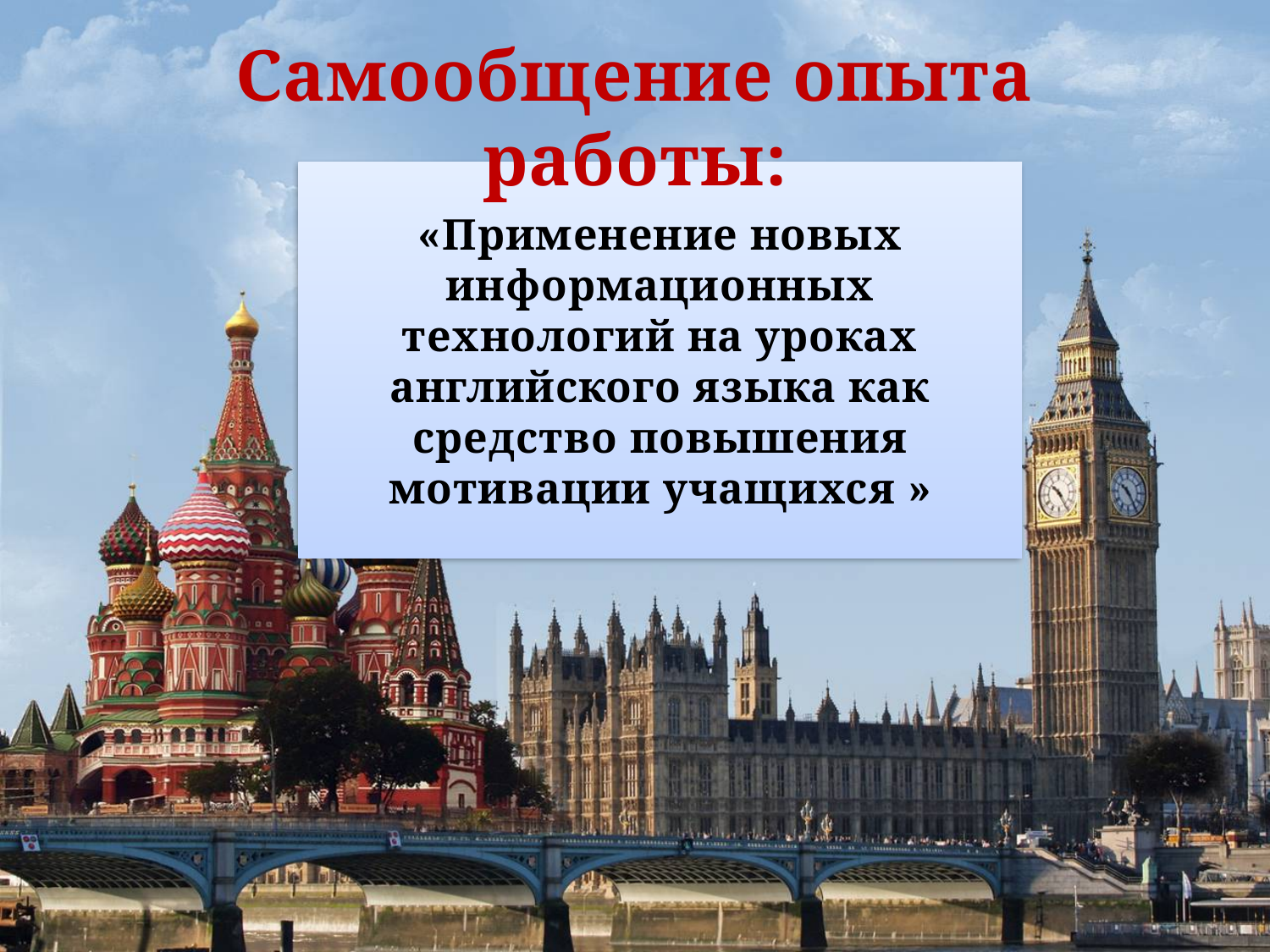

# Самообщение опыта работы:
«Применение новых информационных технологий на уроках английского языка как средство повышения мотивации учащихся »